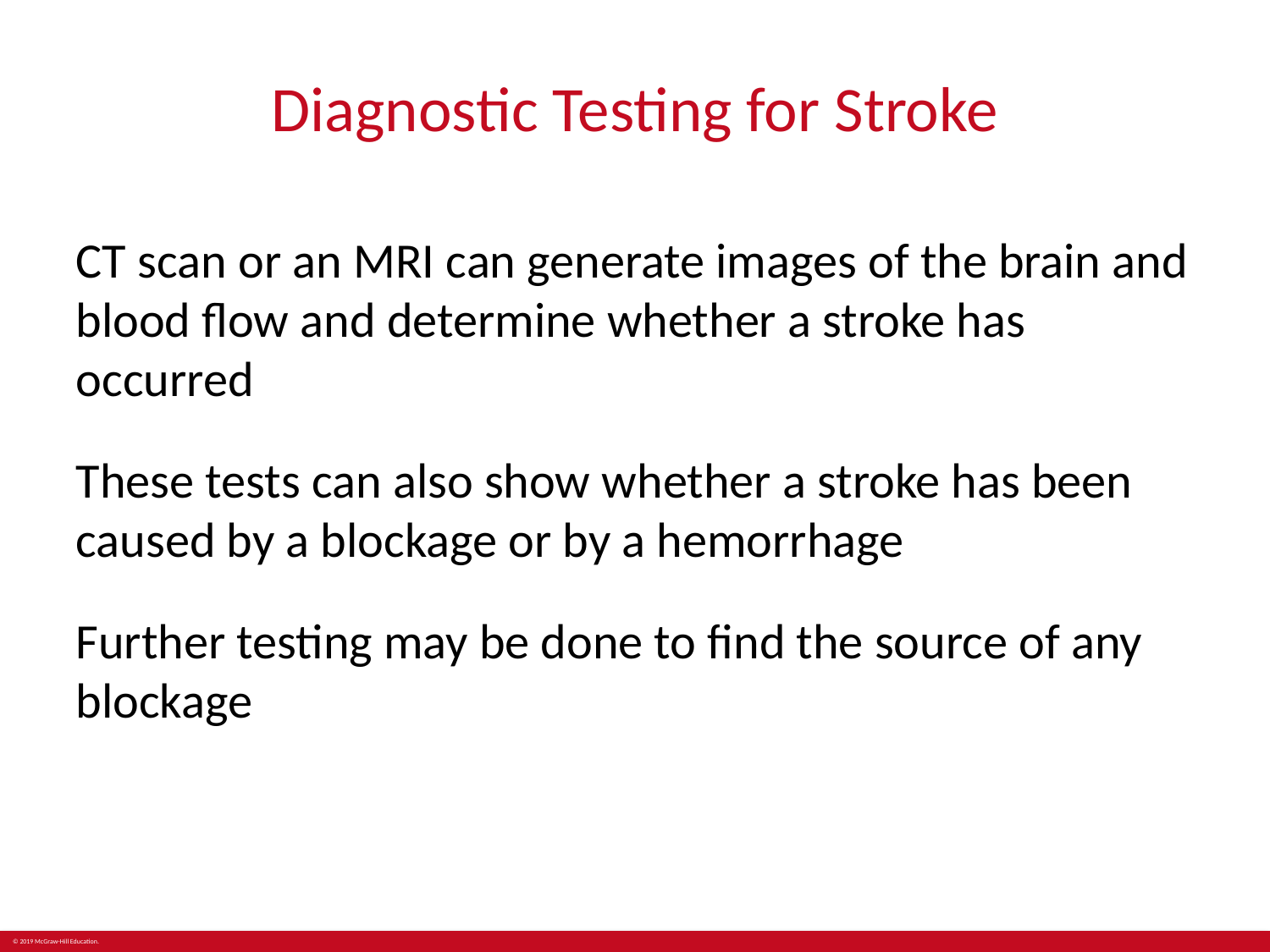

# Diagnostic Testing for Stroke
CT scan or an MRI can generate images of the brain and blood flow and determine whether a stroke has occurred
These tests can also show whether a stroke has been caused by a blockage or by a hemorrhage
Further testing may be done to find the source of any blockage